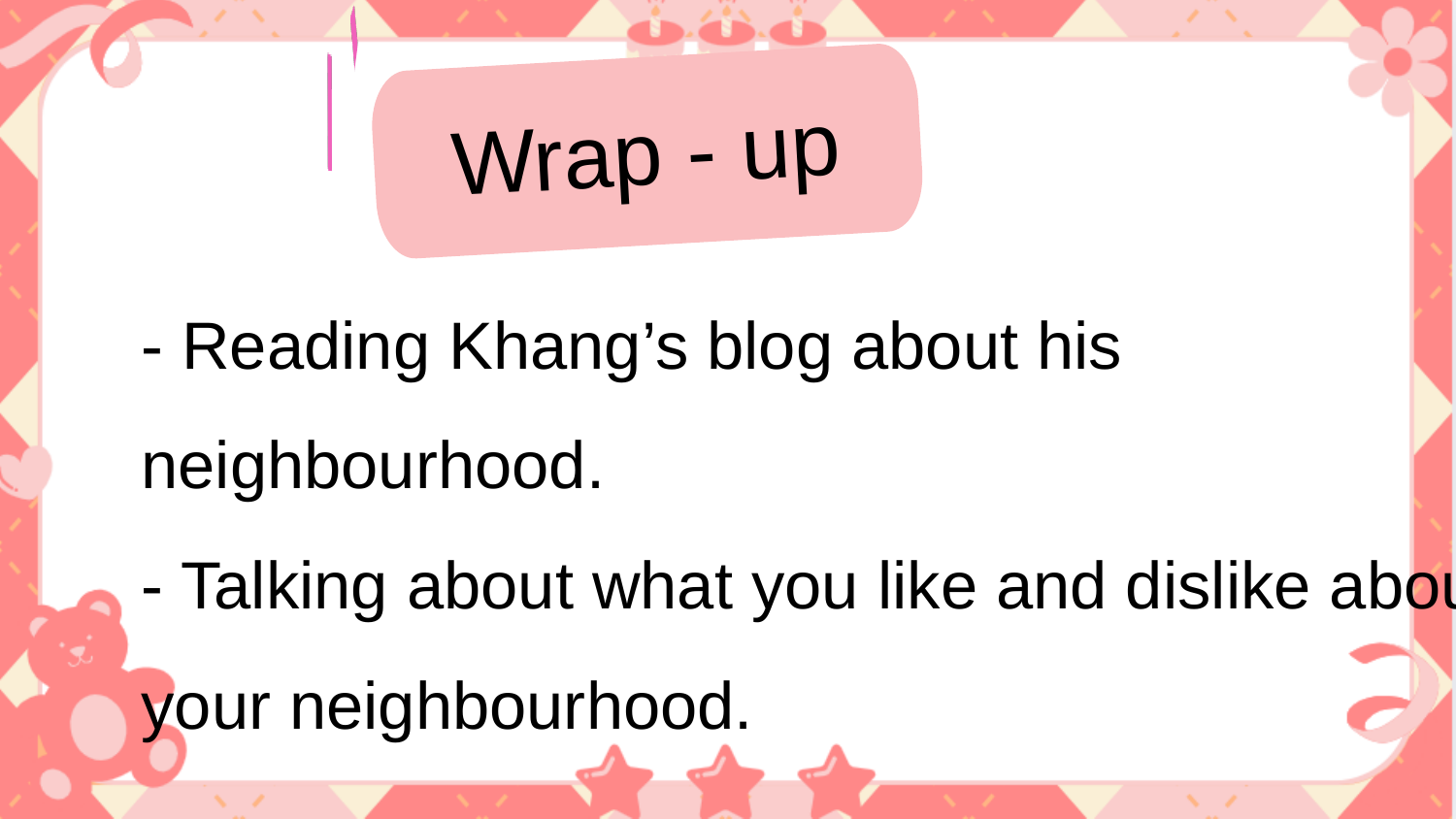

Wrap - up
- Reading Khang’s blog about his neighbourhood.
- Talking about what you like and dislike about your neighbourhood.